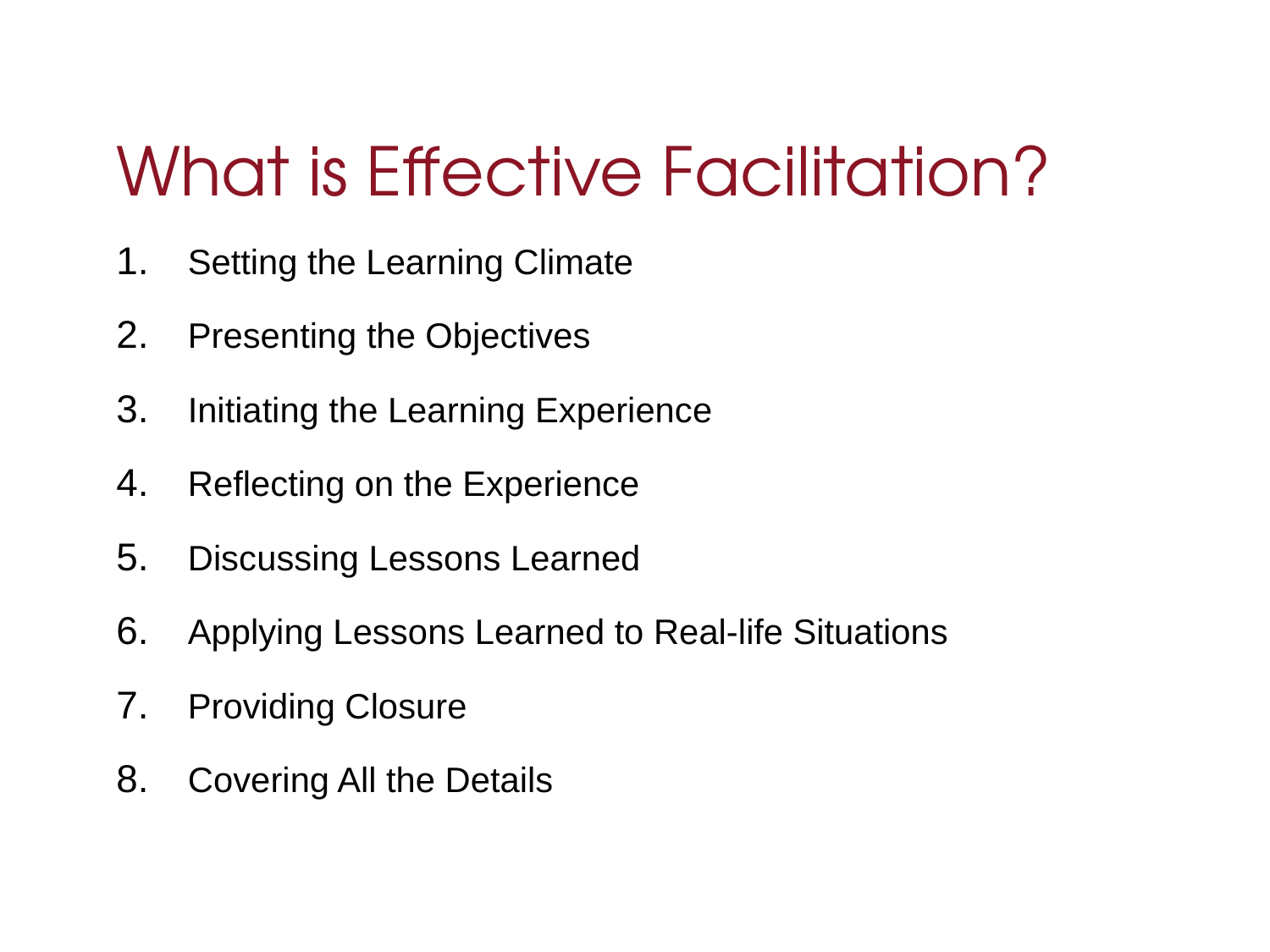

# What is Effective Facilitation?
Setting the Learning Climate
Presenting the Objectives
Initiating the Learning Experience
Reflecting on the Experience
Discussing Lessons Learned
Applying Lessons Learned to Real-life Situations
Providing Closure
Covering All the Details